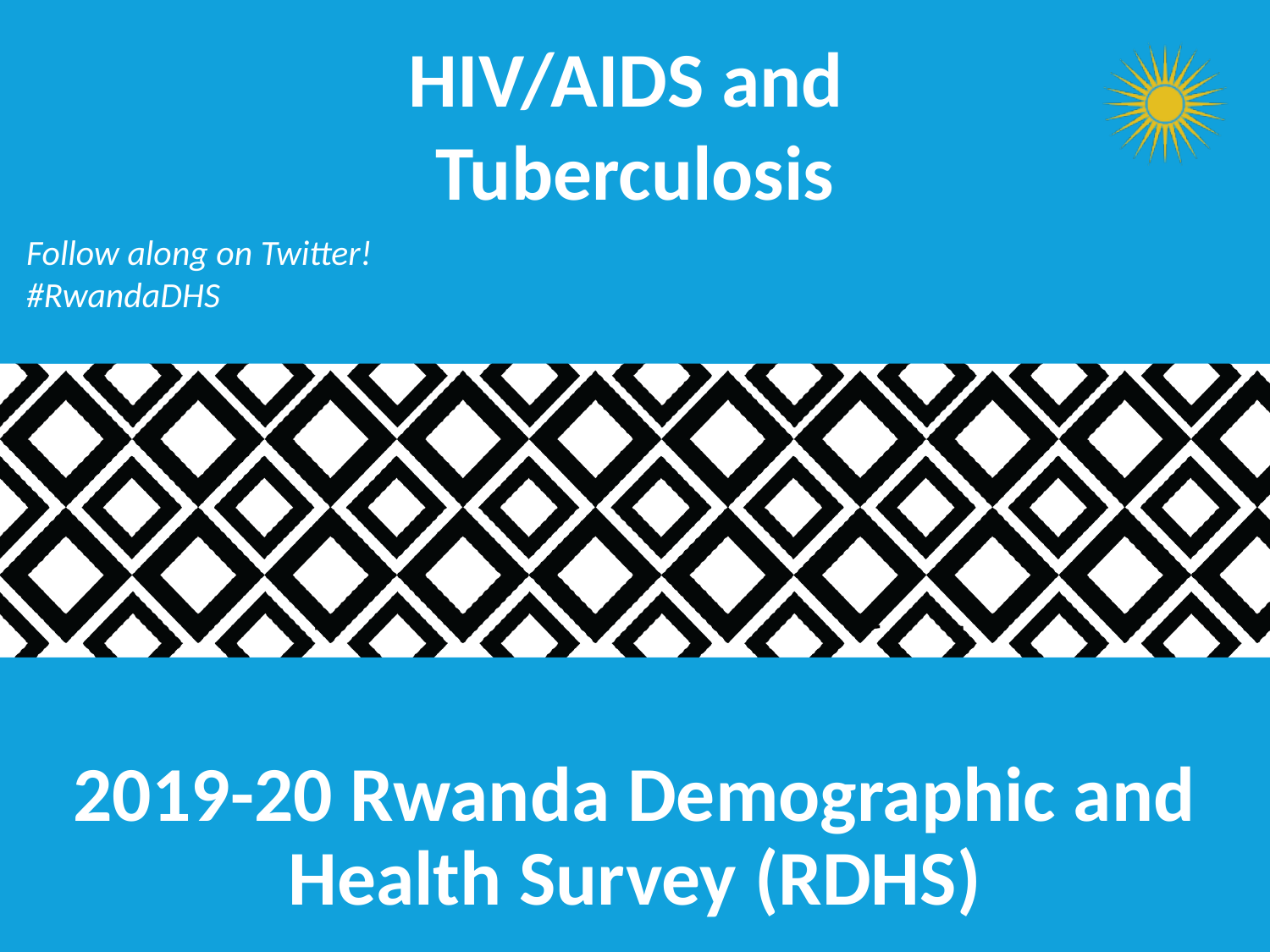

HIV/AIDS and
Tuberculosis
Follow along on Twitter!
#RwandaDHS